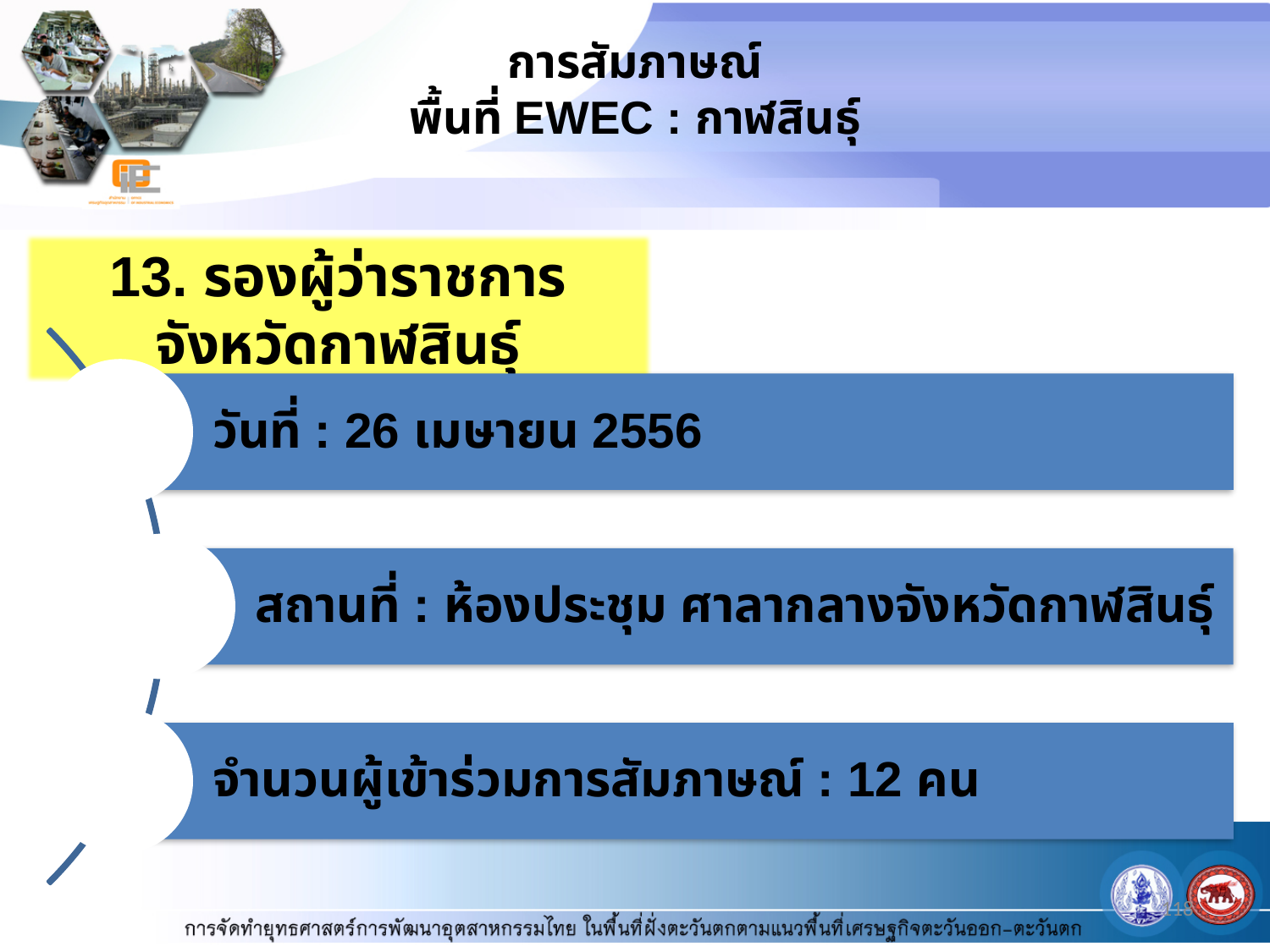

# การสัมภาษณ์ พื้นที่ EWEC : กาฬสินธุ์
13. รองผู้ว่าราชการจังหวัดกาฬสินธุ์
วันที่ : 26 เมษายน 2556
สถานที่ : ห้องประชุม ศาลากลางจังหวัดกาฬสินธุ์
จำนวนผู้เข้าร่วมการสัมภาษณ์ : 12 คน
118